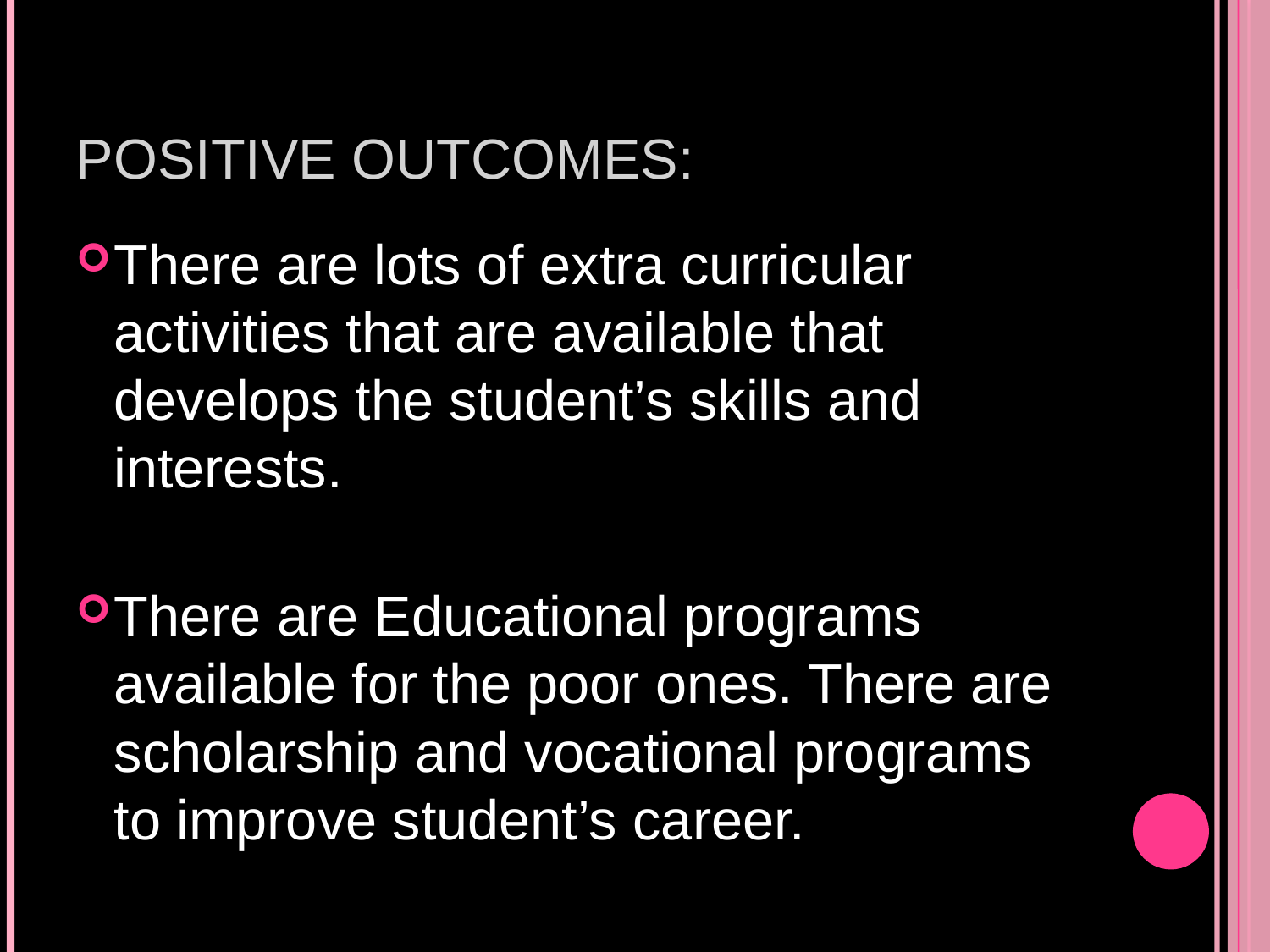

# POSITIVE OUTCOMES:
There are lots of extra curricular activities that are available that develops the student’s skills and interests.

There are Educational programs available for the poor ones. There are scholarship and vocational programs to improve student’s career.